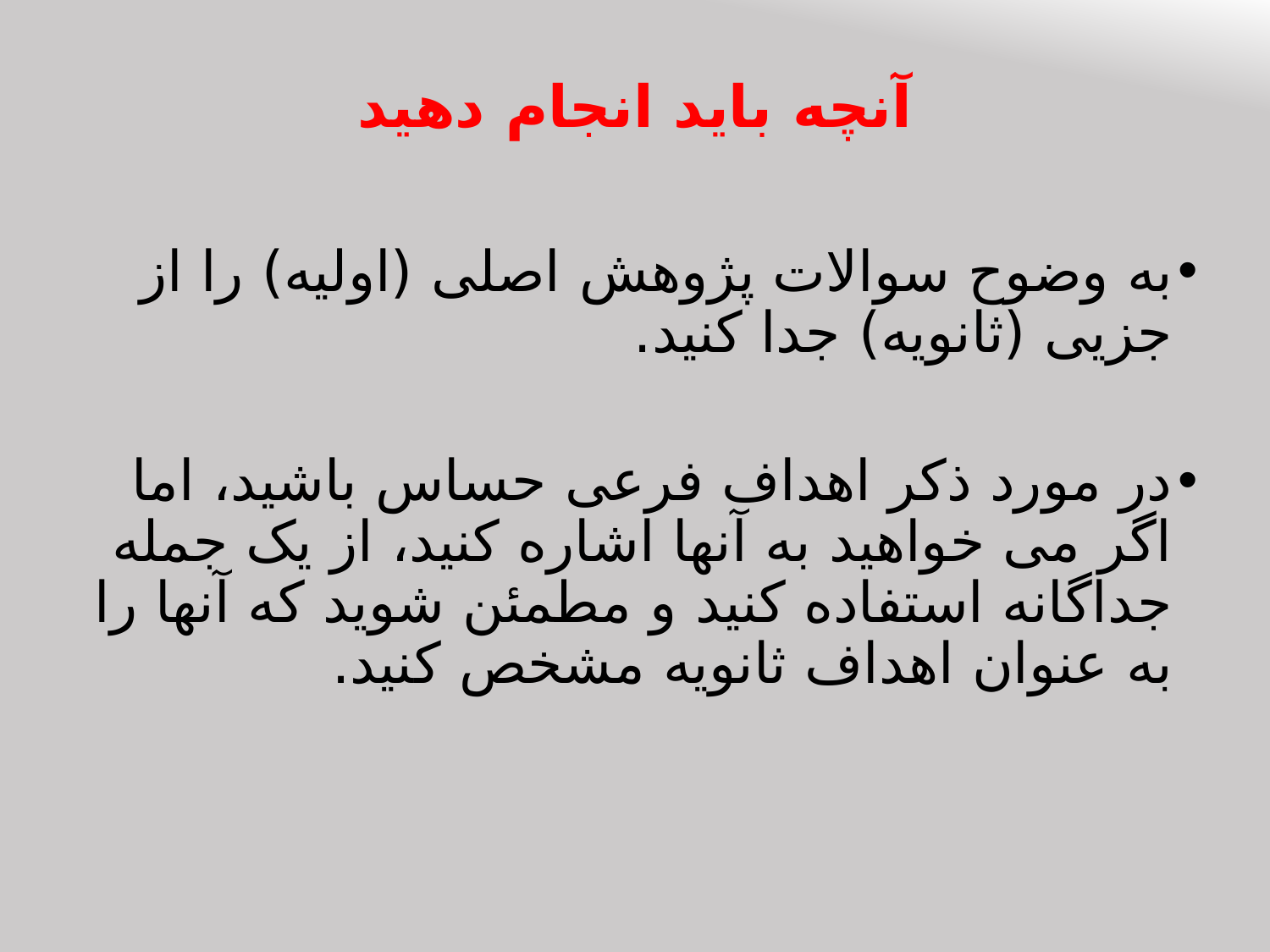

# آنچه باید انجام دهید
به وضوح سوالات پژوهش اصلی (اولیه) را از جزیی (ثانویه) جدا کنید.

در مورد ذکر اهداف فرعی حساس باشید، اما اگر می خواهید به آنها اشاره کنید، از یک جمله جداگانه استفاده کنید و مطمئن شوید که آنها را به عنوان اهداف ثانویه مشخص کنید.